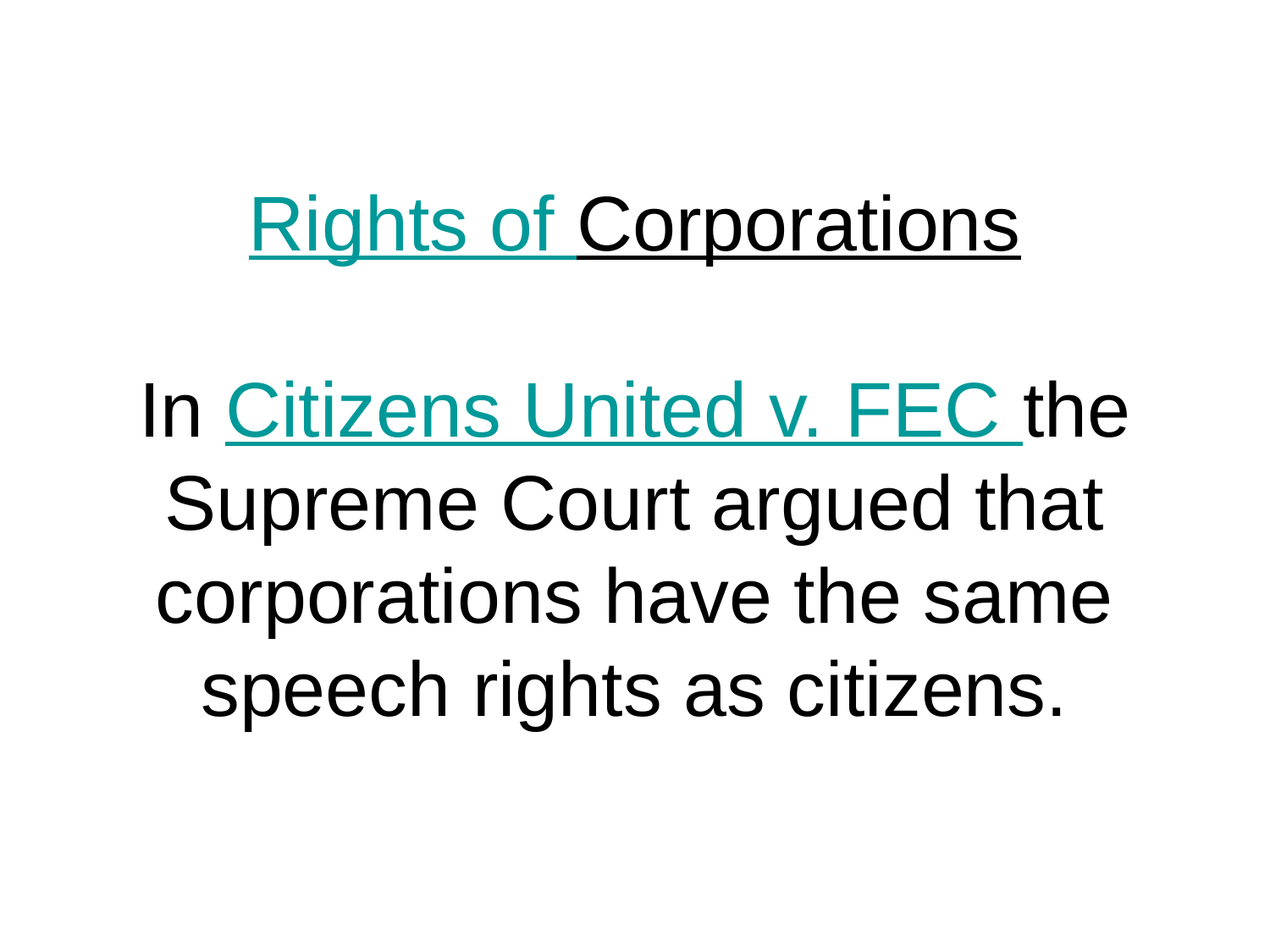

# Rights of Corporations In Citizens United v. FEC the Supreme Court argued that corporations have the same speech rights as citizens.